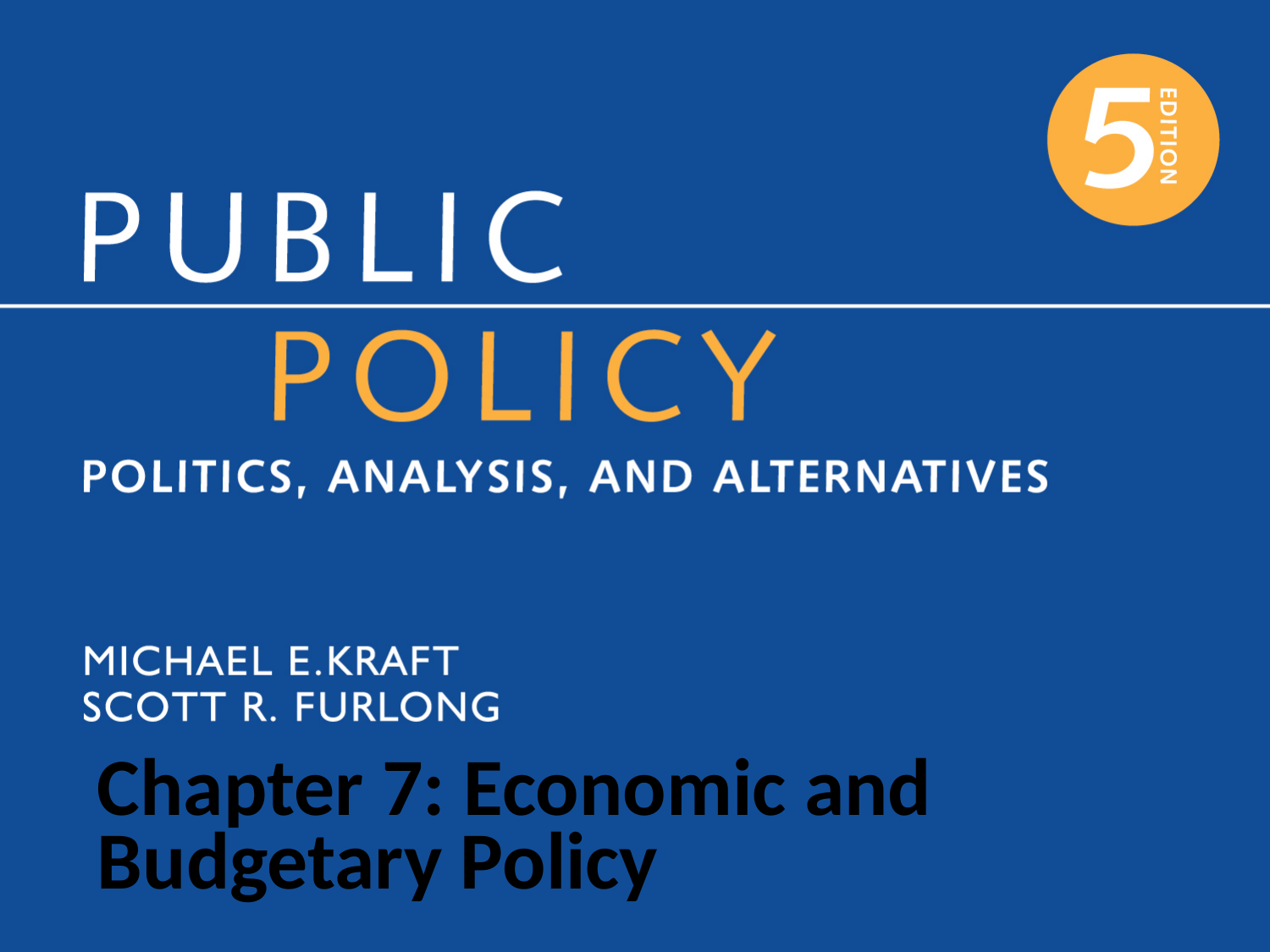

# Chapter 7: Economic and Budgetary Policy